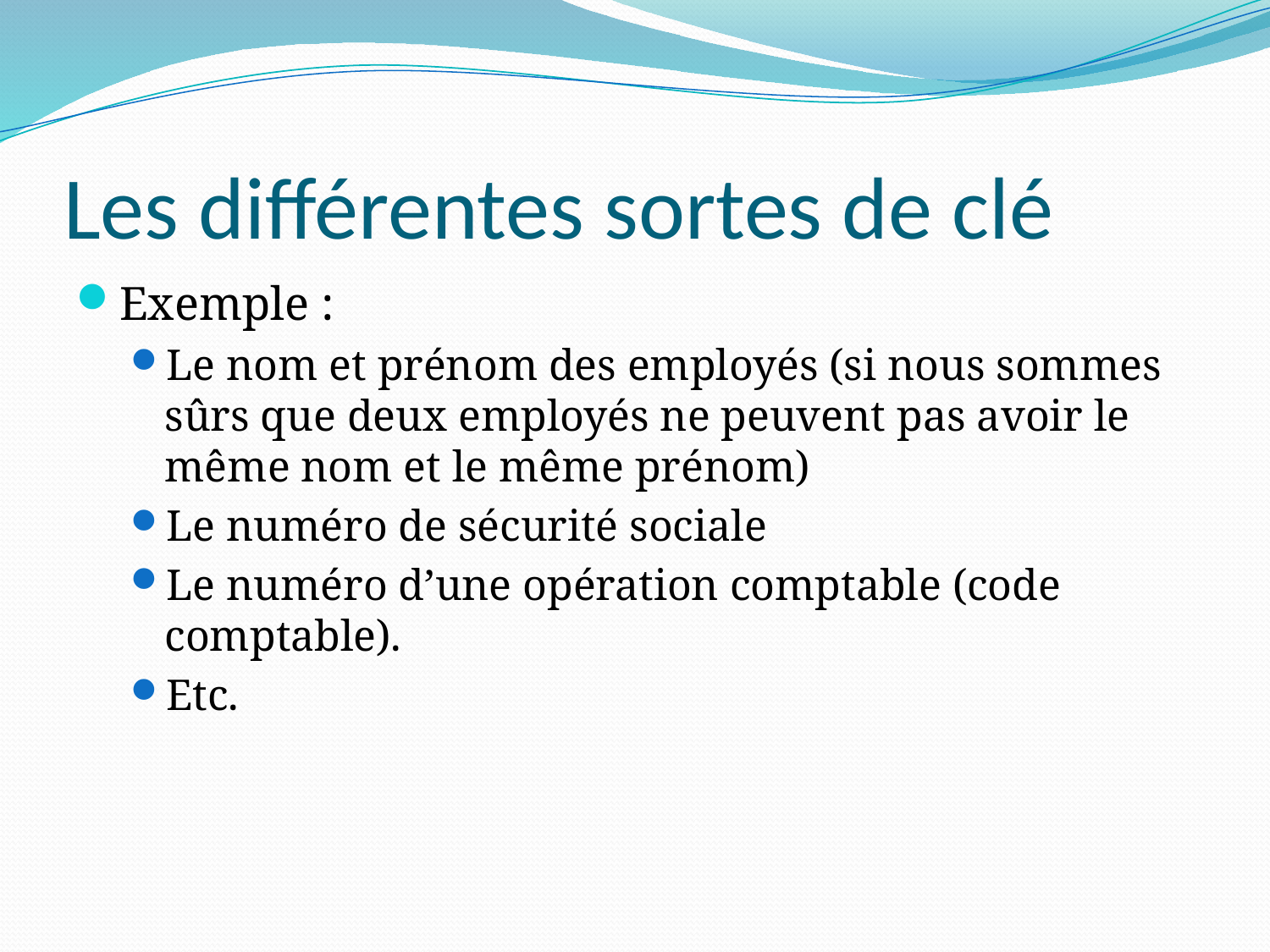

# Les différentes sortes de clé
Exemple :
Le nom et prénom des employés (si nous sommes sûrs que deux employés ne peuvent pas avoir le même nom et le même prénom)
Le numéro de sécurité sociale
Le numéro d’une opération comptable (code comptable).
Etc.